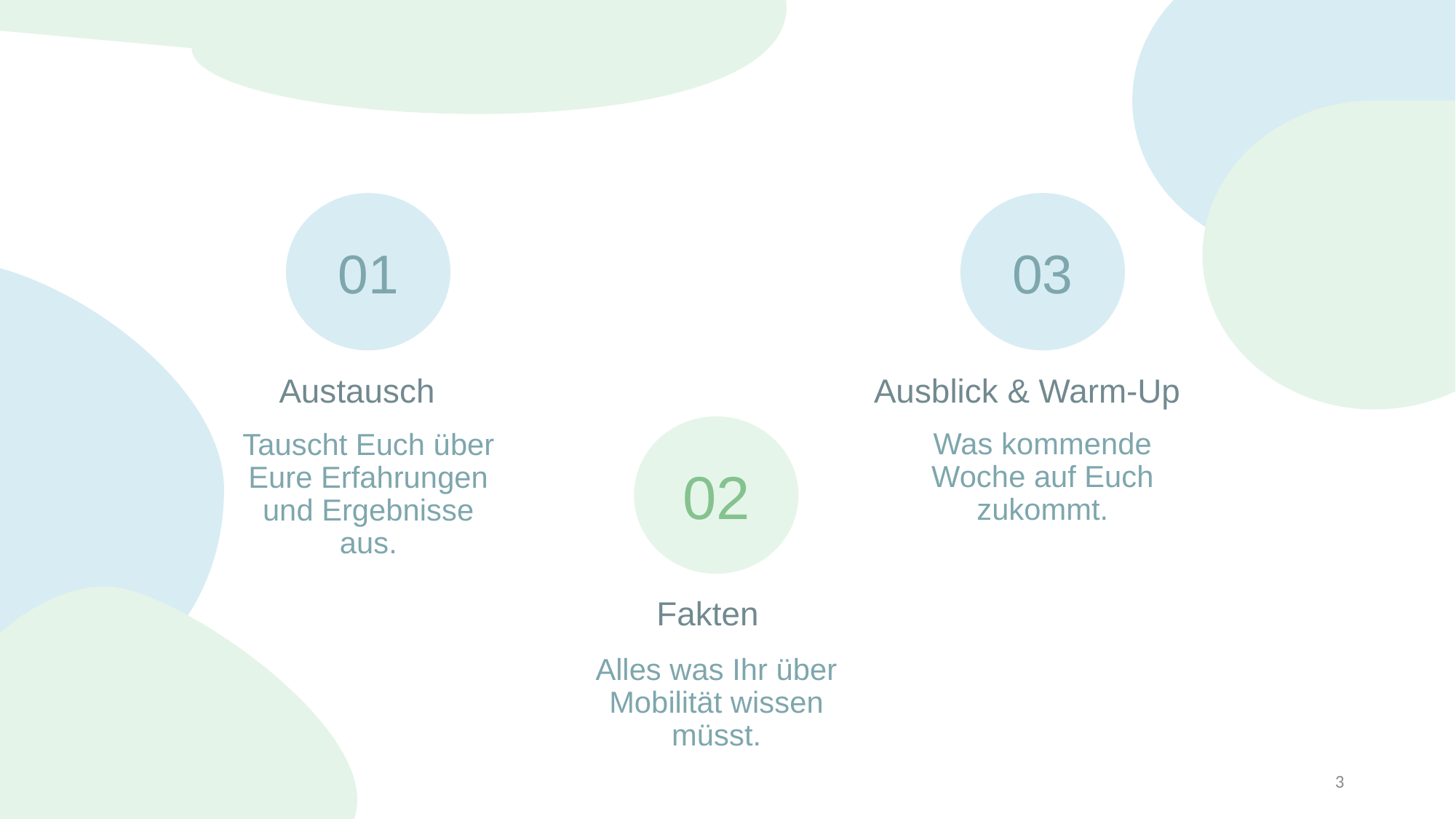

01
03

Austausch
Ausblick & Warm-Up
02
Was kommende Woche auf Euch zukommt.
Tauscht Euch über Eure Erfahrungen und Ergebnisse aus.

Fakten
Alles was Ihr über Mobilität wissen müsst.
3